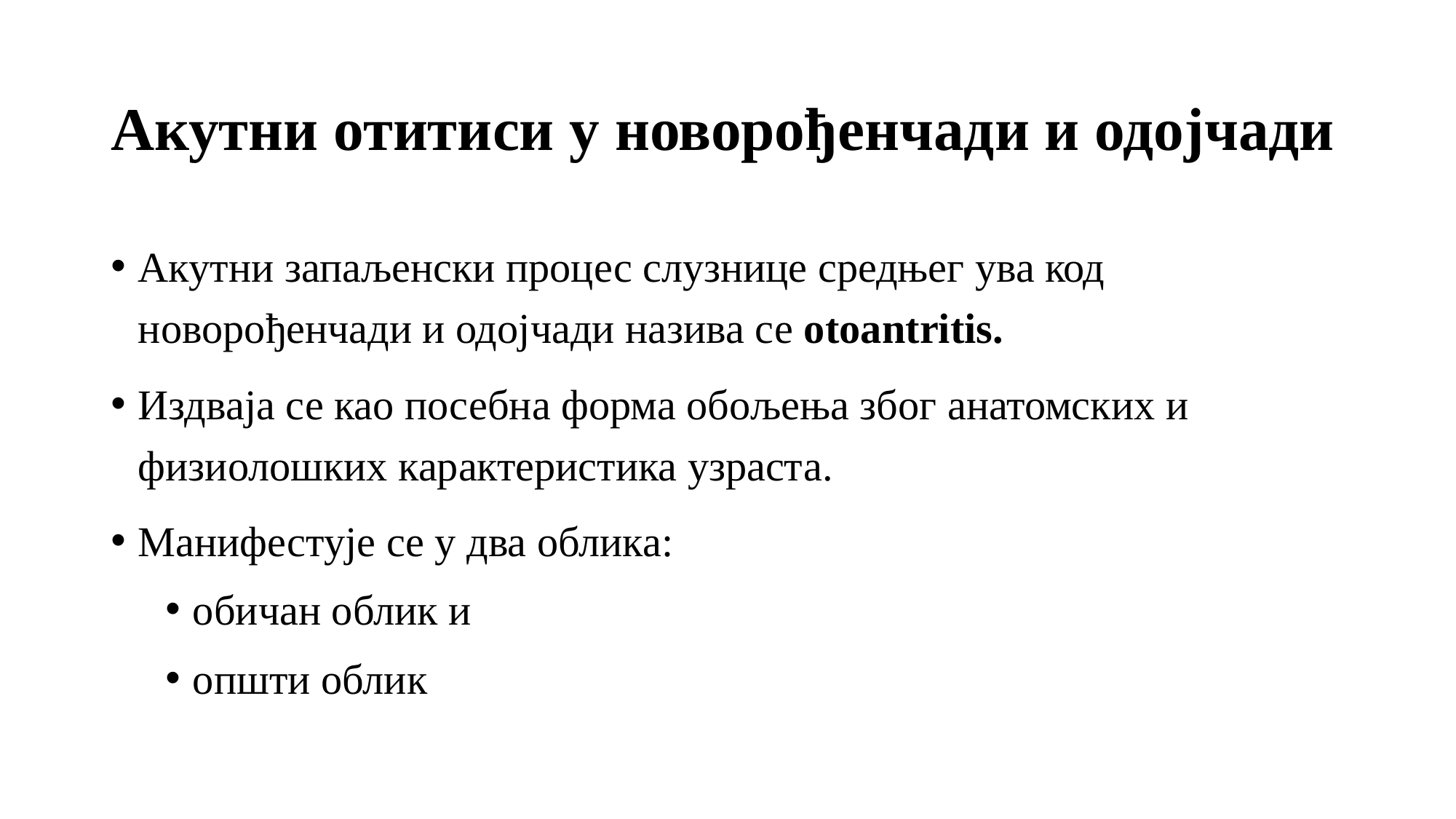

# Акутни отитиси у новорођенчади и одојчади
Акутни запаљенски процес слузнице средњег ува код новорођенчади и одојчади назива се otoantritis.
Издваја се као посебна форма обољења због анатомских и физиолошких карактеристика узраста.
Манифестује се у два облика:
обичан облик и
општи облик